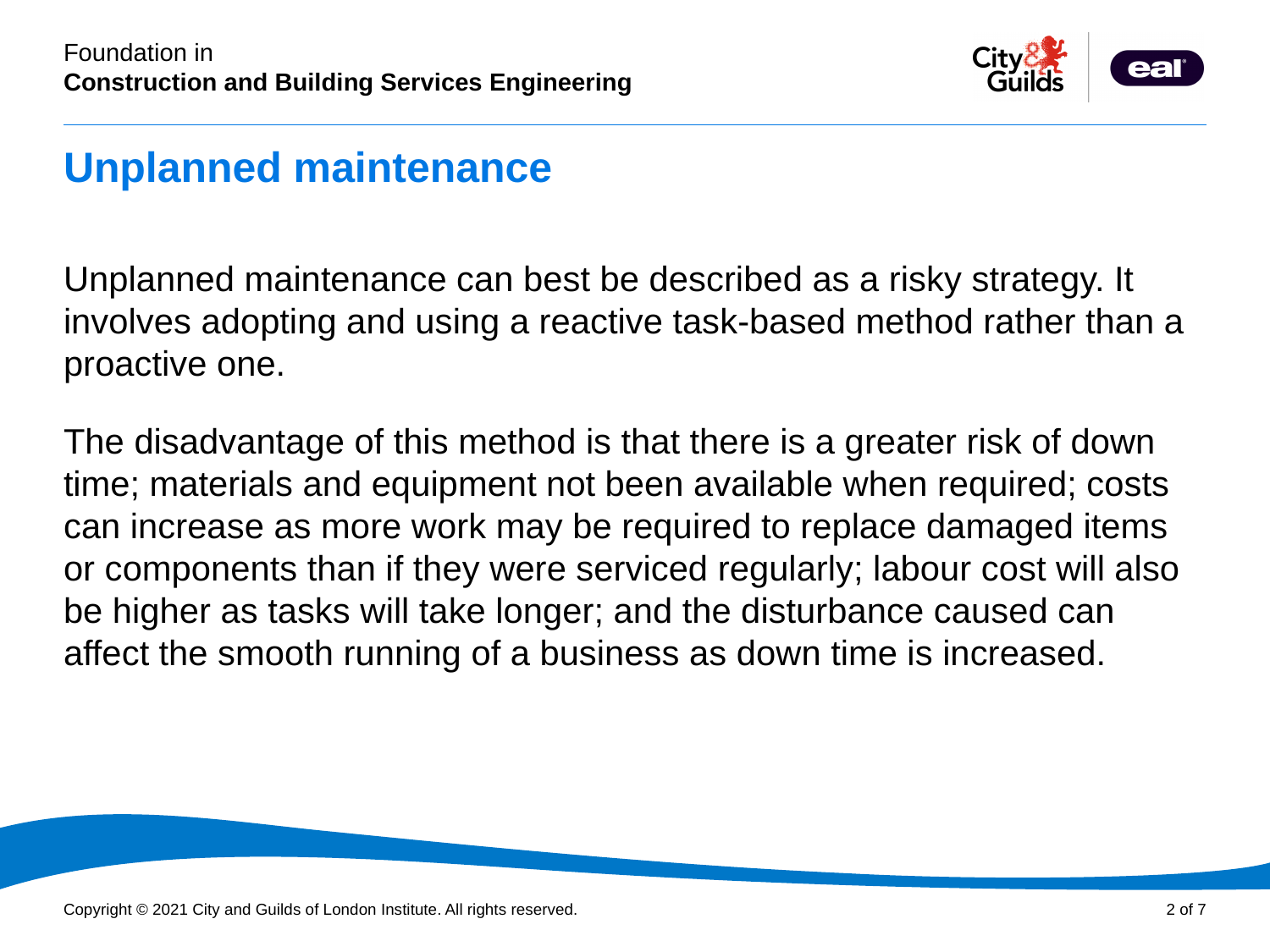

# Unplanned maintenance
Unplanned maintenance can best be described as a risky strategy. It involves adopting and using a reactive task-based method rather than a proactive one.
The disadvantage of this method is that there is a greater risk of down time; materials and equipment not been available when required; costs can increase as more work may be required to replace damaged items or components than if they were serviced regularly; labour cost will also be higher as tasks will take longer; and the disturbance caused can affect the smooth running of a business as down time is increased.